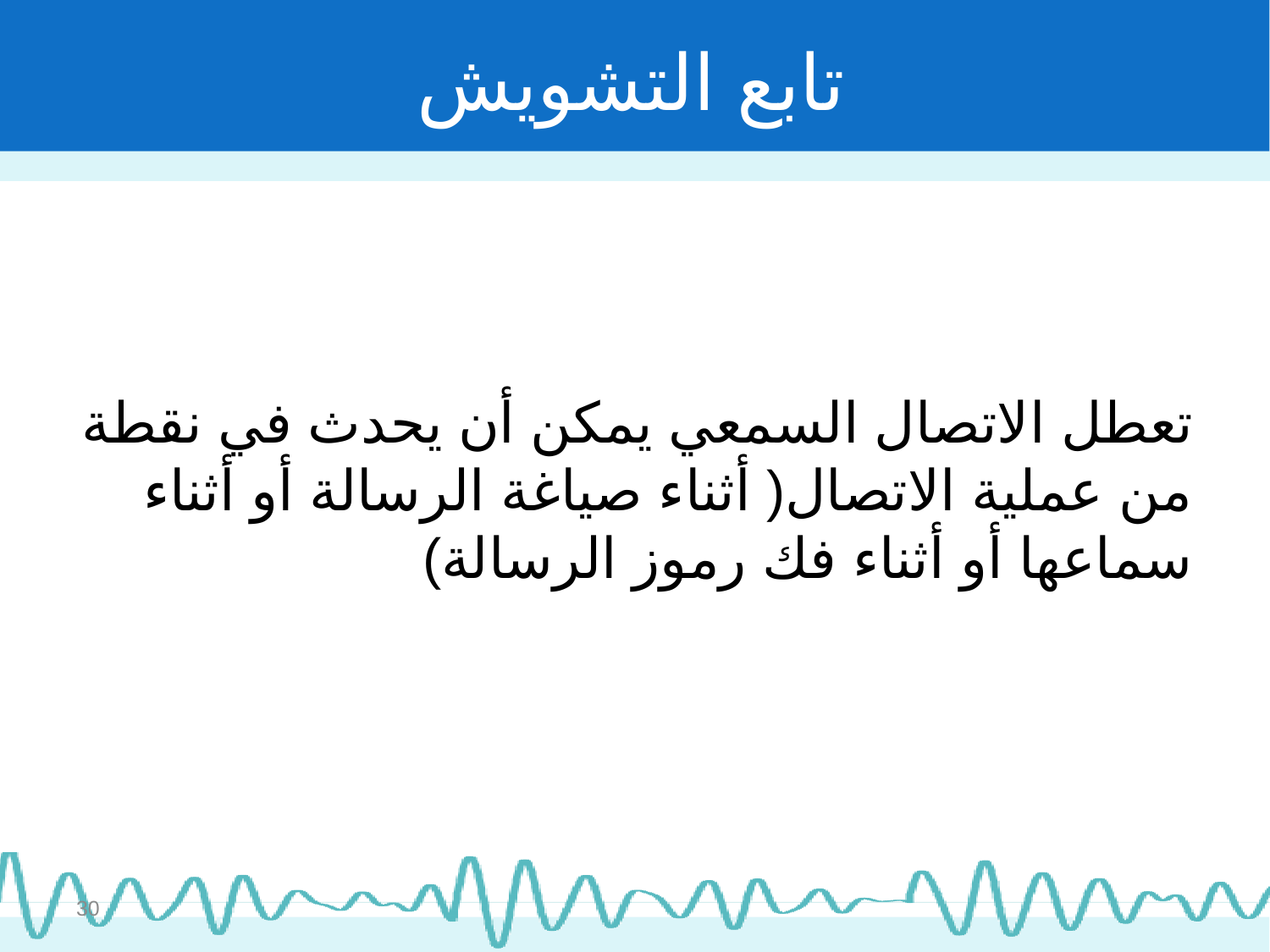

# تابع التشويش

تعطل الاتصال السمعي يمكن أن يحدث في نقطة من عملية الاتصال( أثناء صياغة الرسالة أو أثناء سماعها أو أثناء فك رموز الرسالة)
30